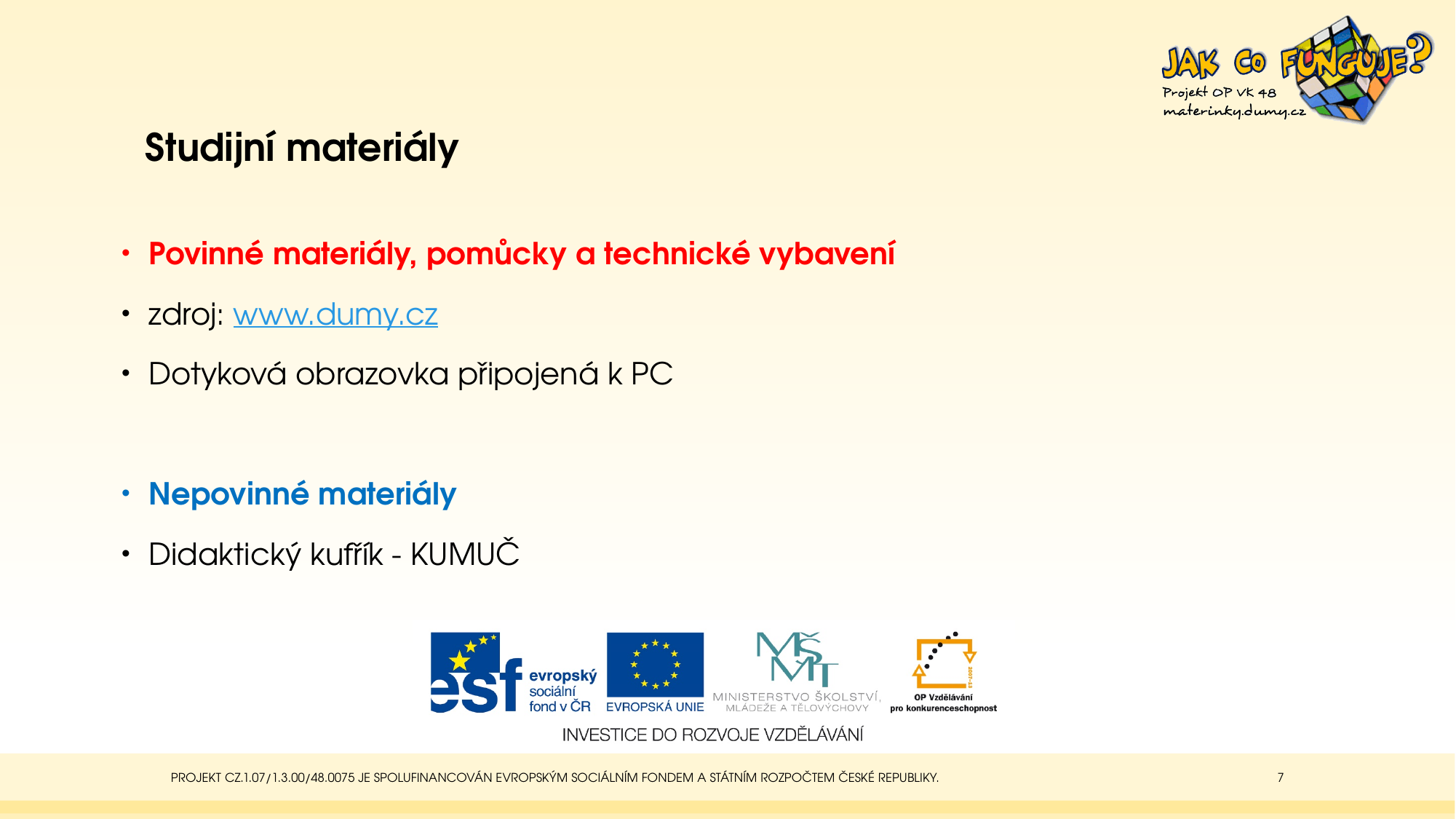

# Studijní materiály
Povinné materiály, pomůcky a technické vybavení
zdroj: www.dumy.cz
Dotyková obrazovka připojená k PC

Nepovinné materiály
Didaktický kufřík - KUMUČ

Projekt CZ.1.07/1.3.00/48.0075 je spolufinancován Evropským sociálním fondem a státním rozpočtem České republiky.
7